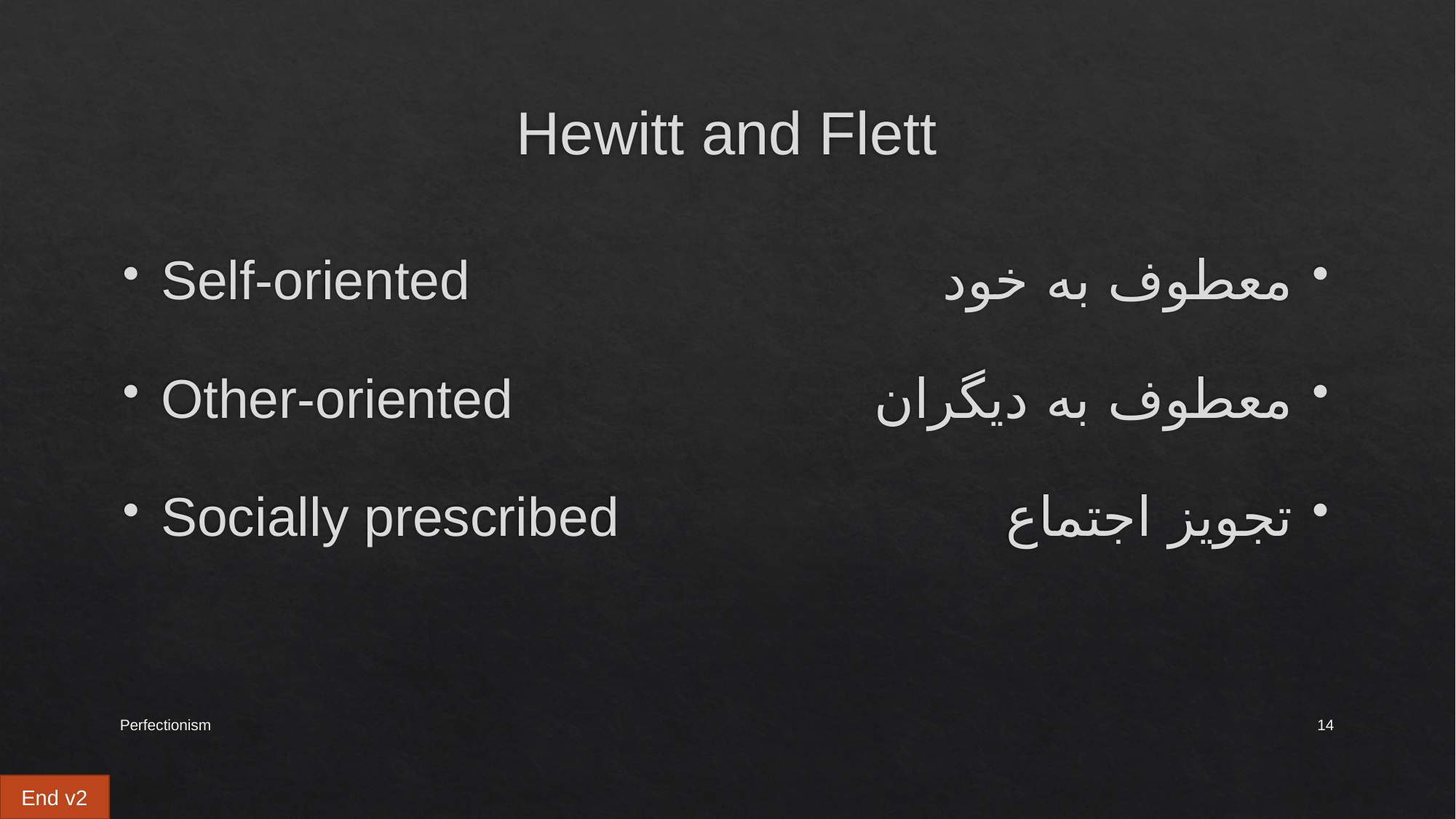

# Hewitt and Flett
Self-oriented
Other-oriented
Socially prescribed
معطوف به خود
معطوف به دیگران
تجویز اجتماع
Perfectionism
14
End v2